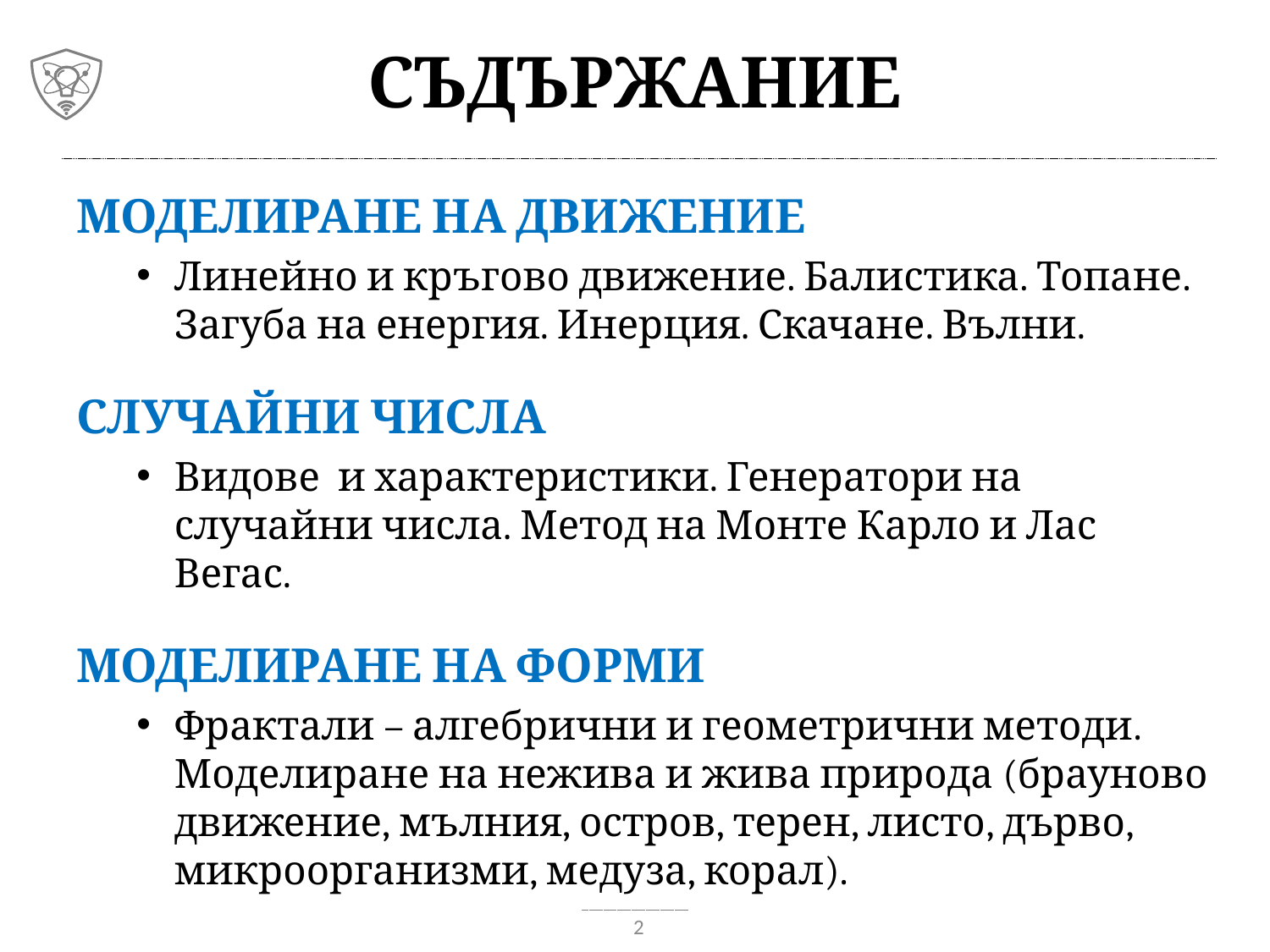

# Съдържание
Моделиране на движение
Линейно и кръгово движение. Балистика. Топане. Загуба на енергия. Инерция. Скачане. Вълни.
Случайни числа
Видове  и характеристики. Генератори на случайни числа. Метод на Монте Карло и Лас Вегас.
Моделиране на форми
Фрактали – алгебрични и геометрични методи. Моделиране на нежива и жива природа (брауново движение, мълния, остров, терен, листо, дърво, микроорганизми, медуза, корал).
2